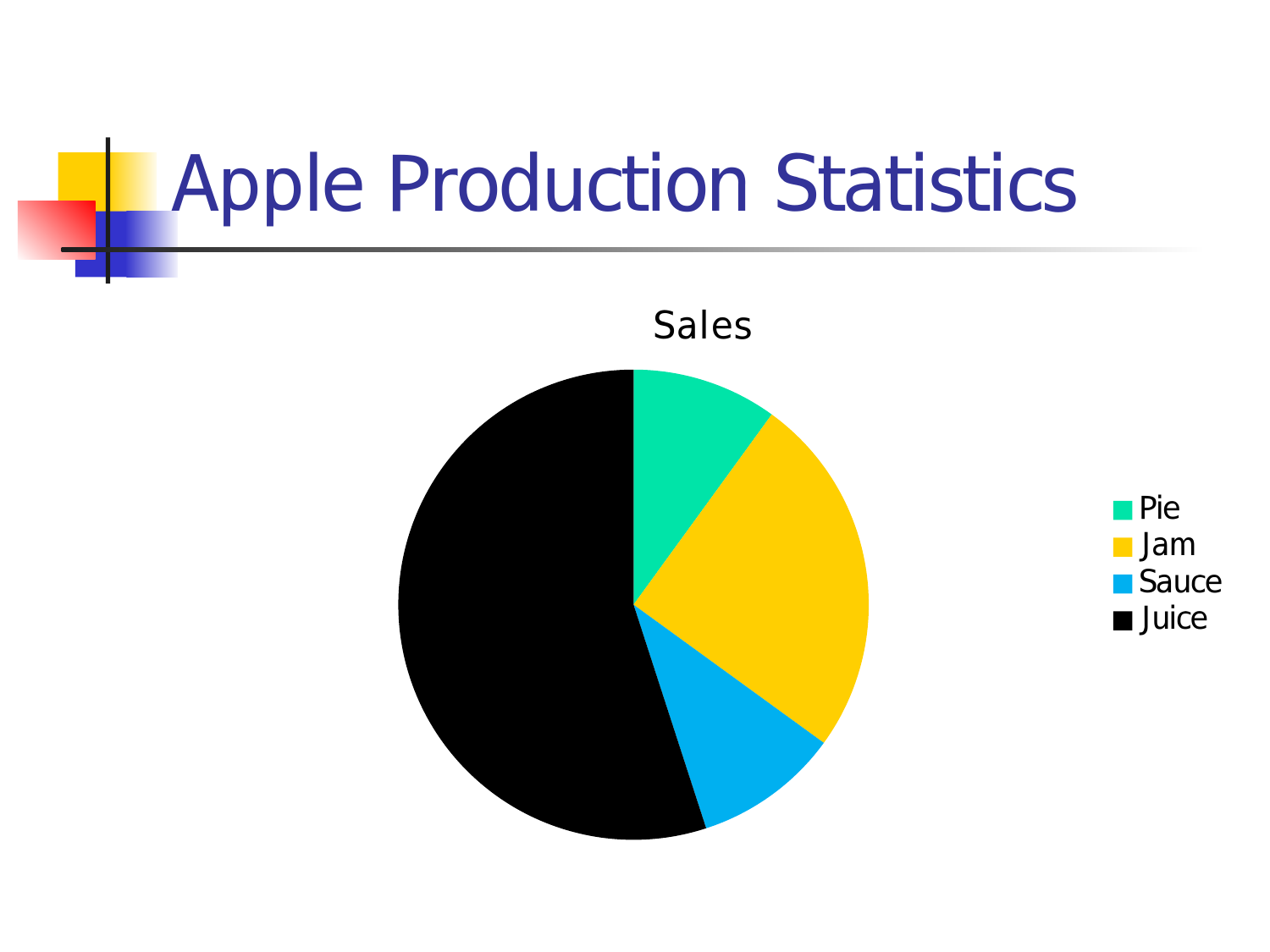

# Apple Production Statistics

### Chart:

| Category | Sales |
|---|---|
| Pie | 10.0 |
| Jam | 25.0 |
| Sauce | 10.0 |
| Juice | 55.0 |